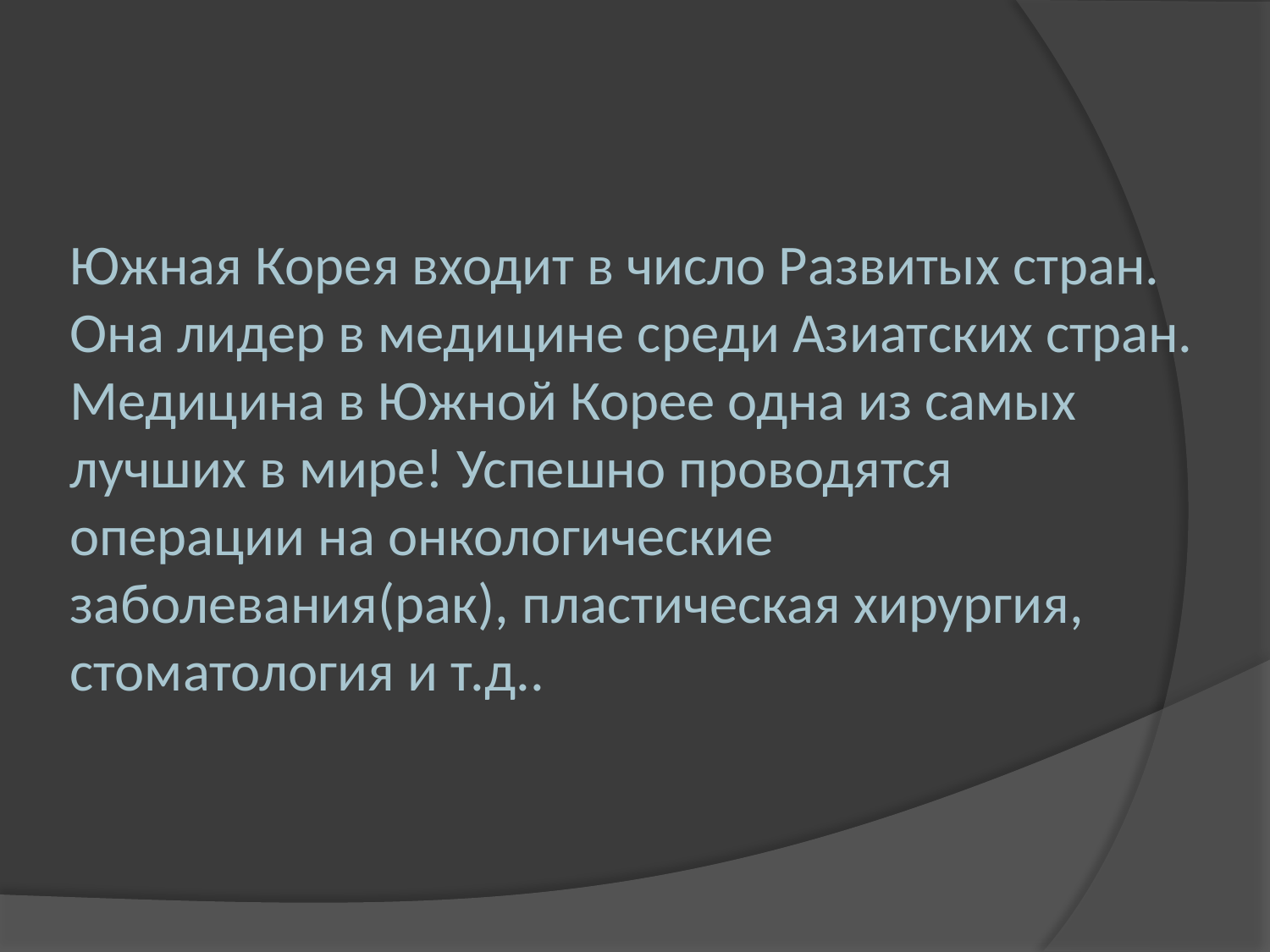

# Южная Корея входит в число Развитых стран. Она лидер в медицине среди Азиатских стран. Медицина в Южной Корее одна из самых лучших в мире! Успешно проводятся операции на онкологические заболевания(рак), пластическая хирургия, стоматология и т.д..